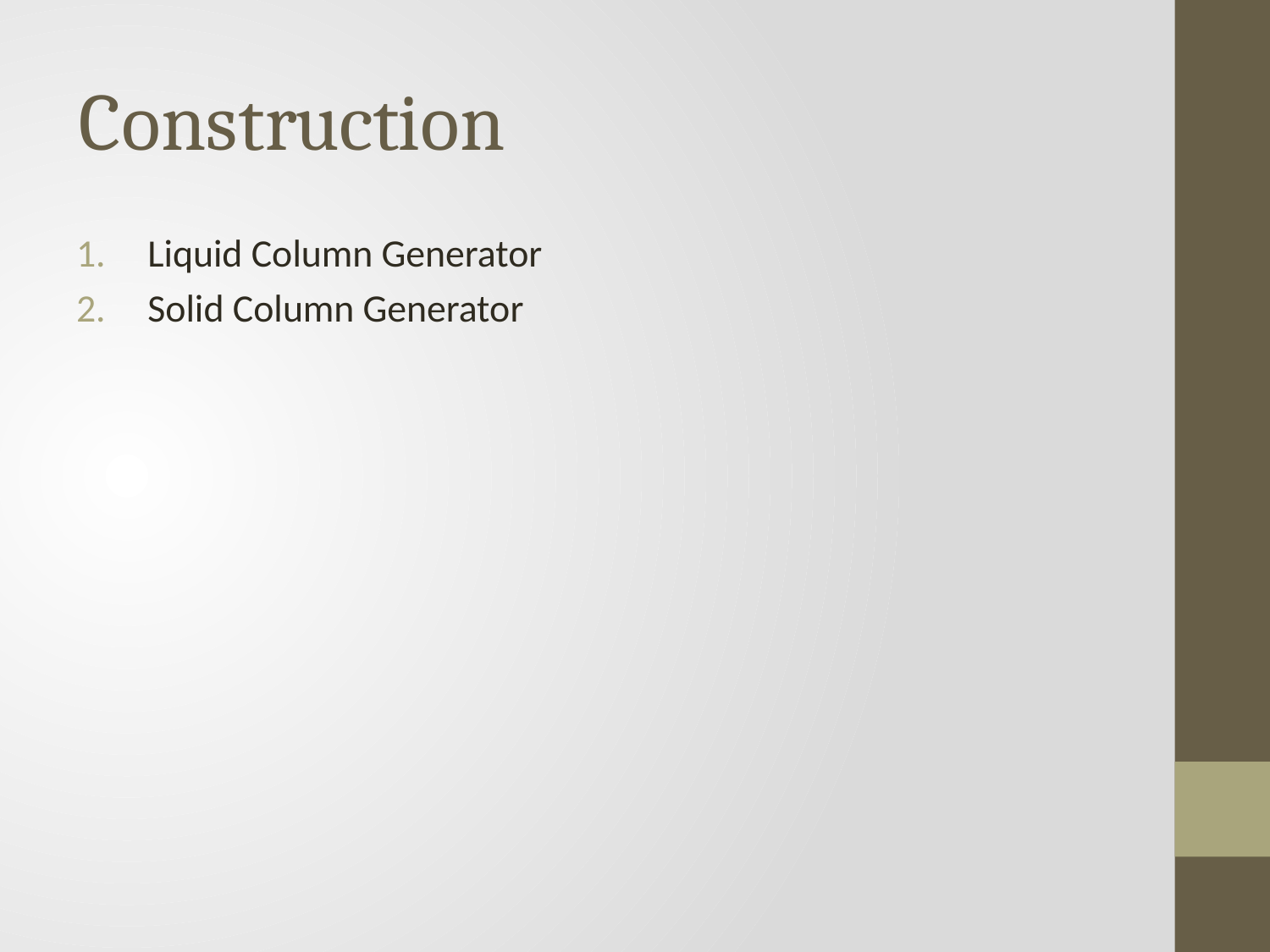

# Construction
Liquid Column Generator
Solid Column Generator